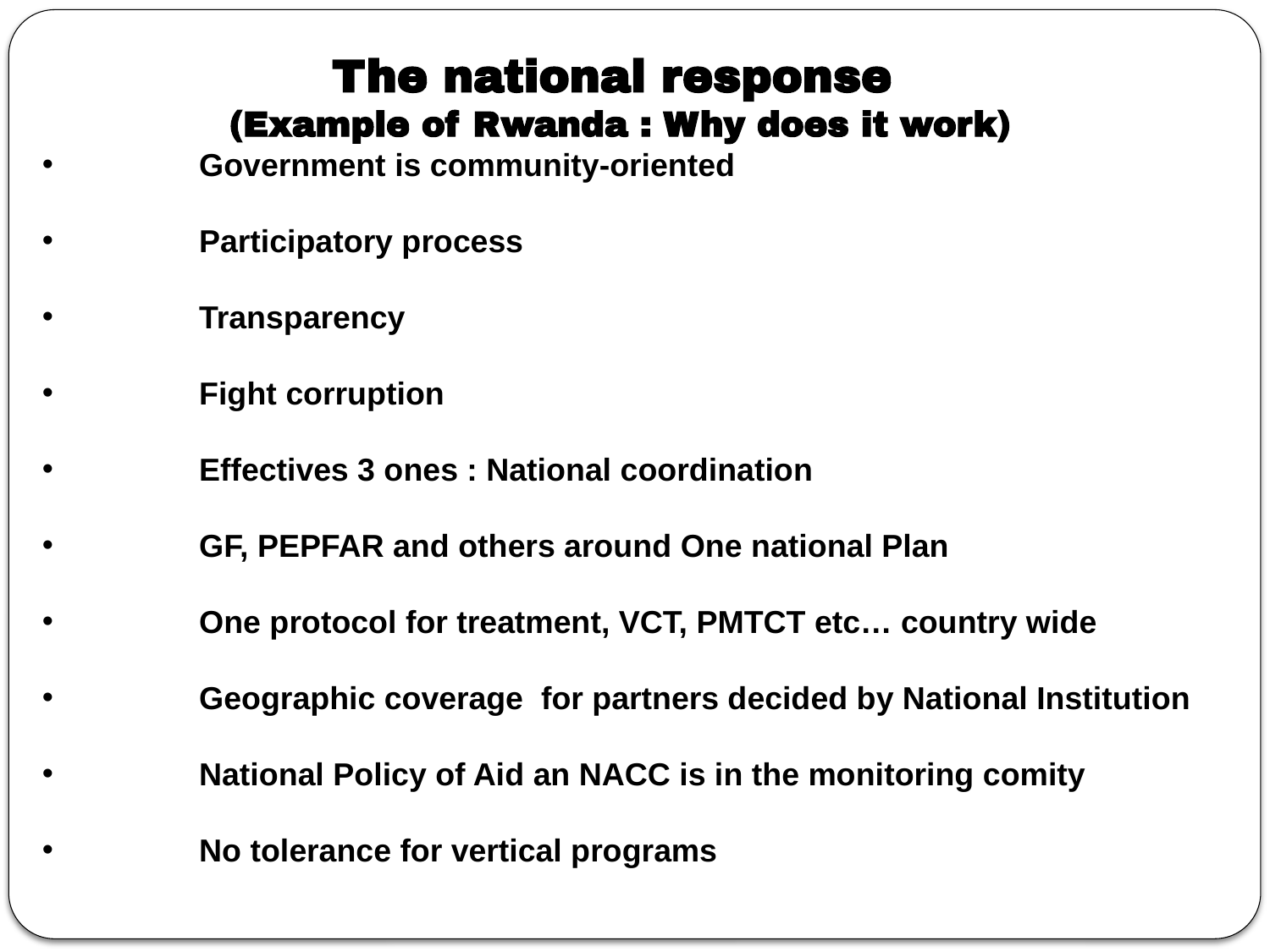

The national response
(Example of Rwanda : Why does it work)

  	Government is community-oriented

 	Participatory process

 	Transparency

 	Fight corruption

 	Effectives 3 ones : National coordination

 	GF, PEPFAR and others around One national Plan

 	One protocol for treatment, VCT, PMTCT etc… country wide

 	Geographic coverage  for partners decided by National Institution

 	National Policy of Aid an NACC is in the monitoring comity

 	No tolerance for vertical programs